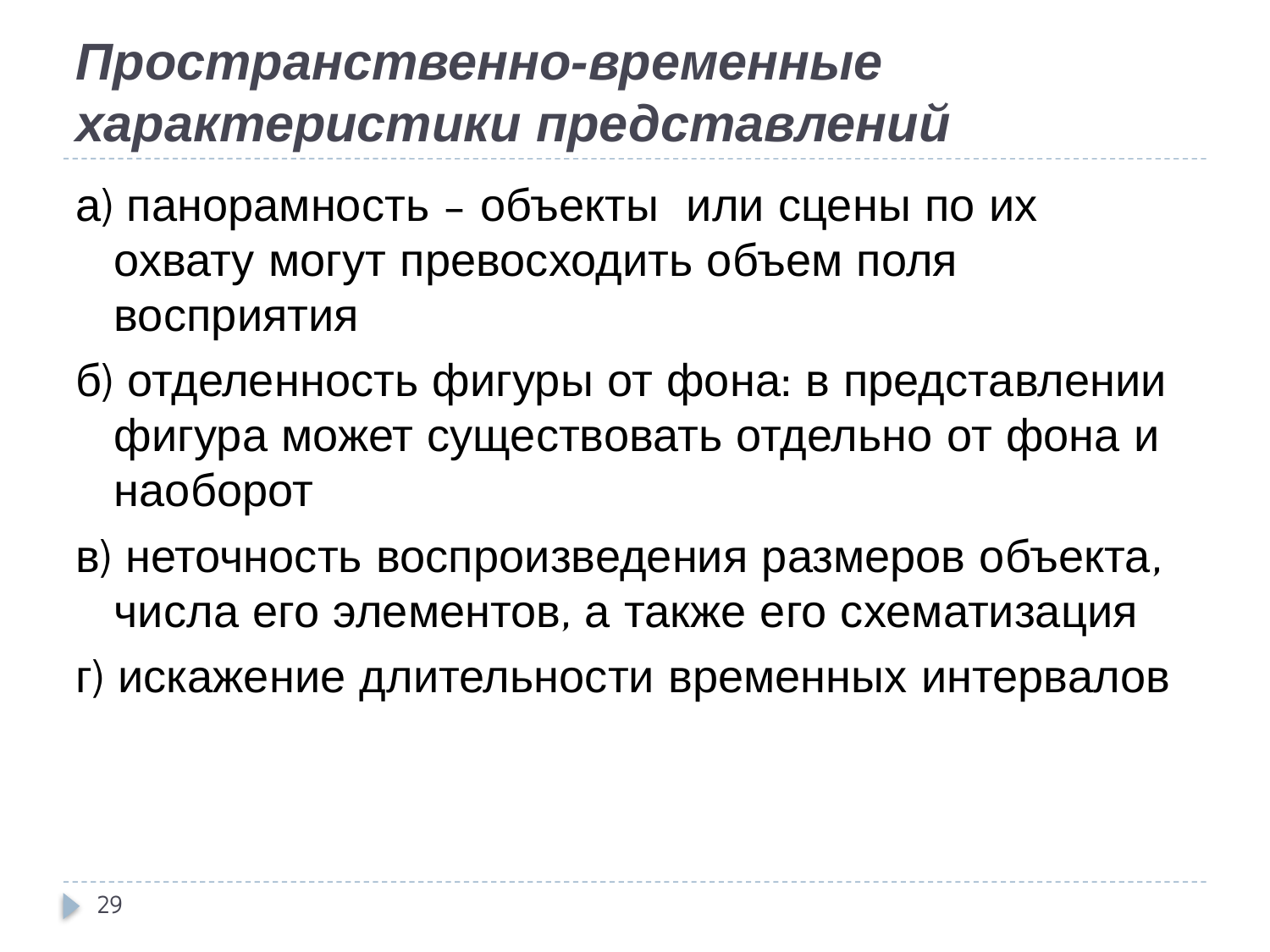

# Пространственно-временные характеристики представлений
а) панорамность – объекты  или сцены по их охвату могут превосходить объем поля восприятия
б) отделенность фигуры от фона: в представлении фигура может существовать отдельно от фона и наоборот
в) неточность воспроизведения размеров объекта, числа его элементов, а также его схематизация
г) искажение длительности временных интервалов
29